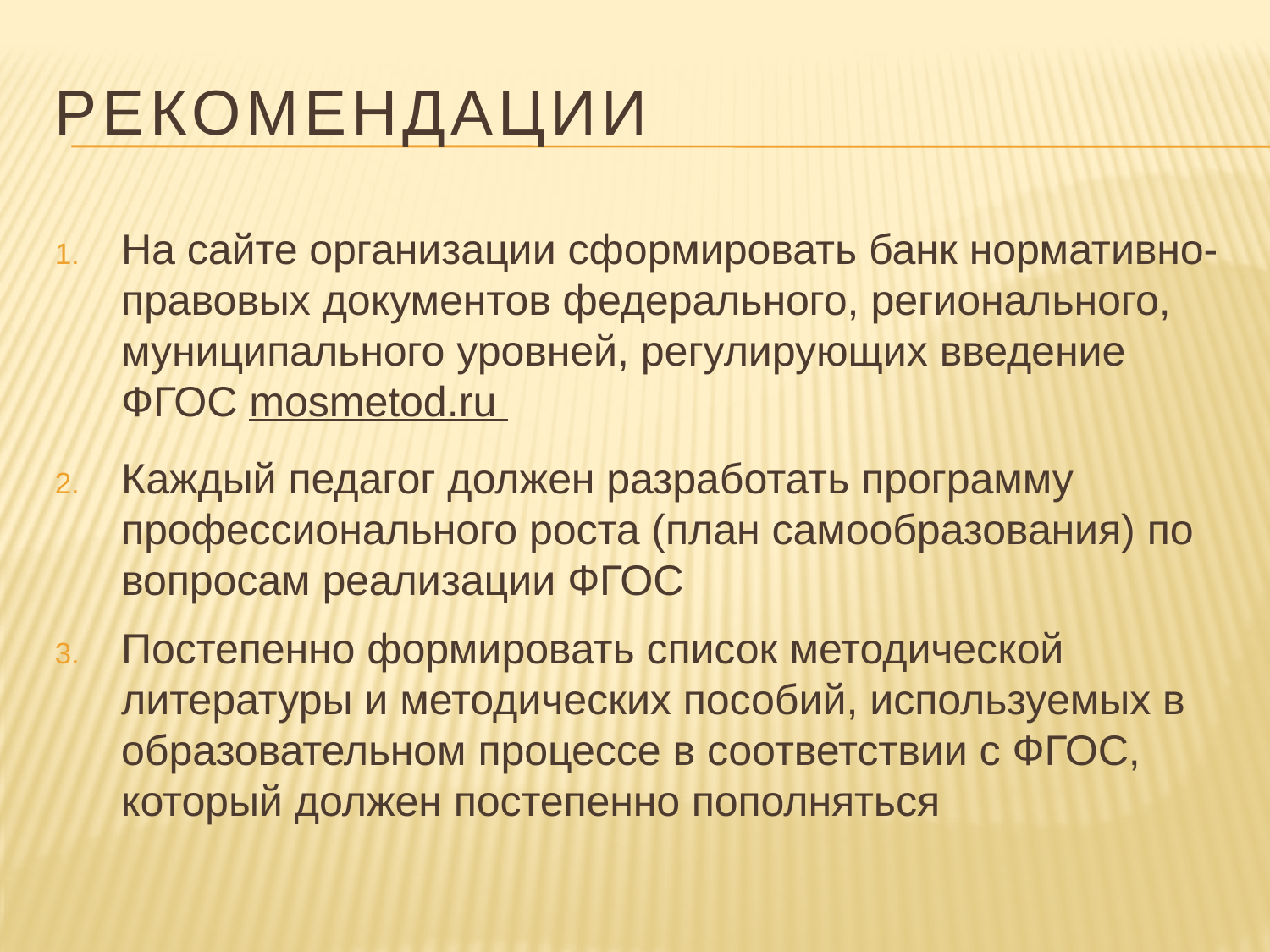

# Рекомендации
На сайте организации сформировать банк нормативно-правовых документов федерального, регионального, муниципального уровней, регулирующих введение ФГОС mosmetod.ru
Каждый педагог должен разработать программу  профессионального роста (план самообразования) по вопросам реализации ФГОС
Постепенно формировать список методической литературы и методических пособий, используемых в образовательном процессе в соответствии с ФГОС, который должен постепенно пополняться